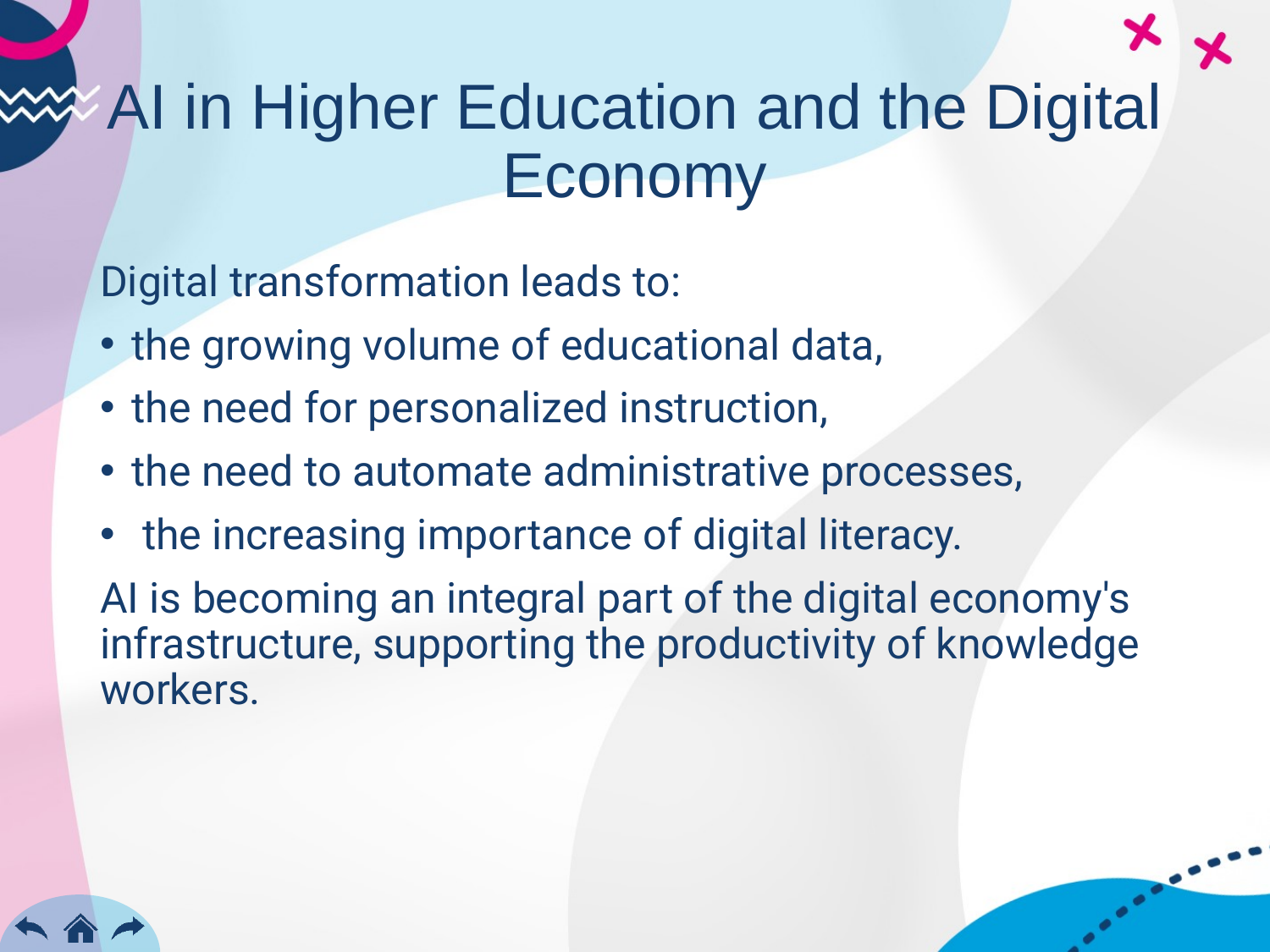

# AI in Higher Education and the Digital Economy
Digital transformation leads to:
the growing volume of educational data,
the need for personalized instruction,
the need to automate administrative processes,
 the increasing importance of digital literacy.
AI is becoming an integral part of the digital economy's infrastructure, supporting the productivity of knowledge workers.